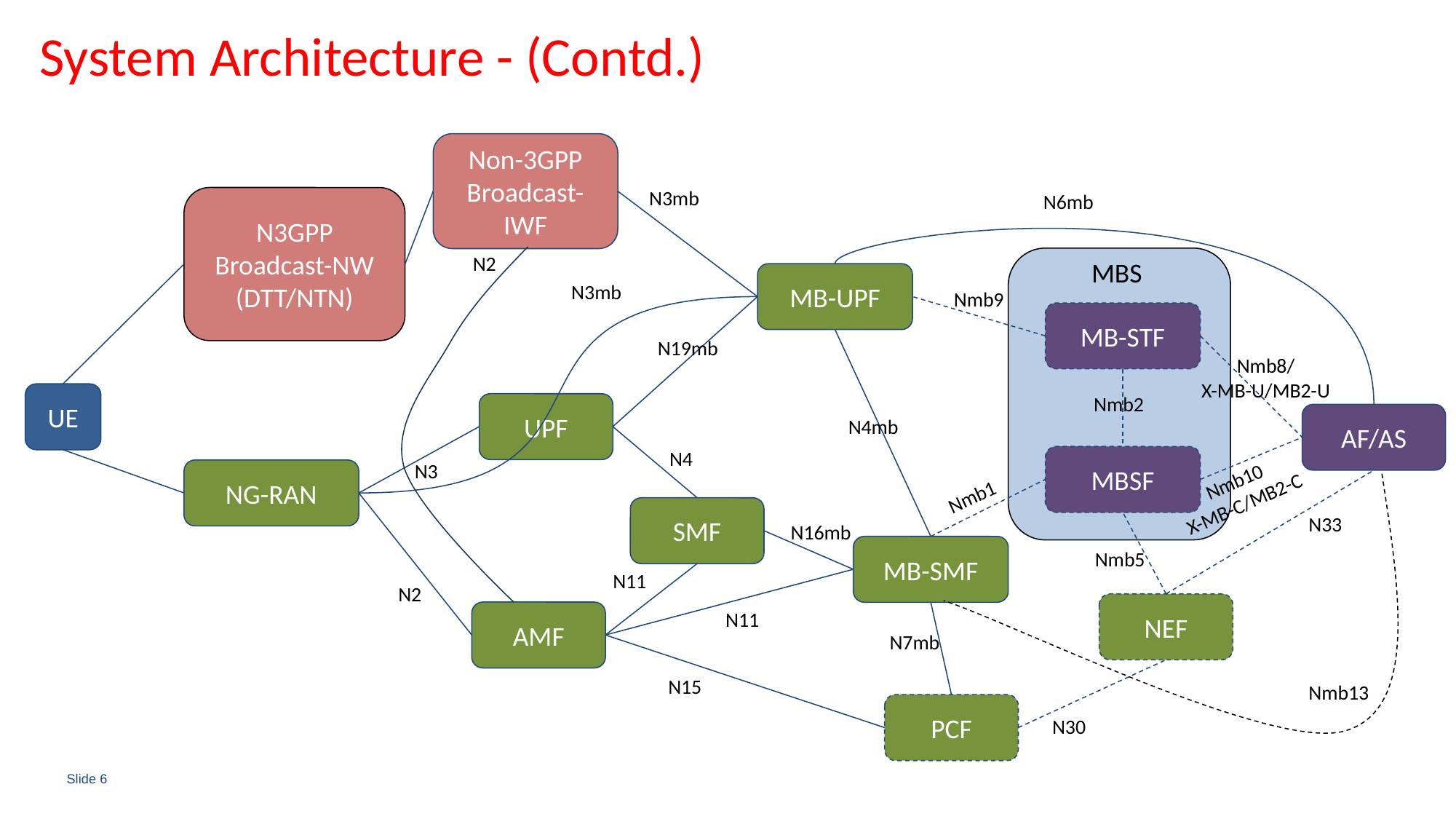

# System Architecture - (Contd.)
Non-3GPP Broadcast-IWF
N3mb
N6mb
N3GPP Broadcast-NW (DTT/NTN)
N2

MBS
MB-UPF
N3mb
Nmb9
MB-STF
N19mb
Nmb8/
X-MB-U/MB2-U
Nmb2
UE
UPF
N4mb
AF/AS
N4
N3
MBSF
Nmb10
X-MB-C/MB2-C
NG-RAN
Nmb1

SMF
N33
N16mb
Nmb5
MB-SMF
N11
N2
NEF
N11
AMF
N7mb
N15
Nmb13
PCF
N30